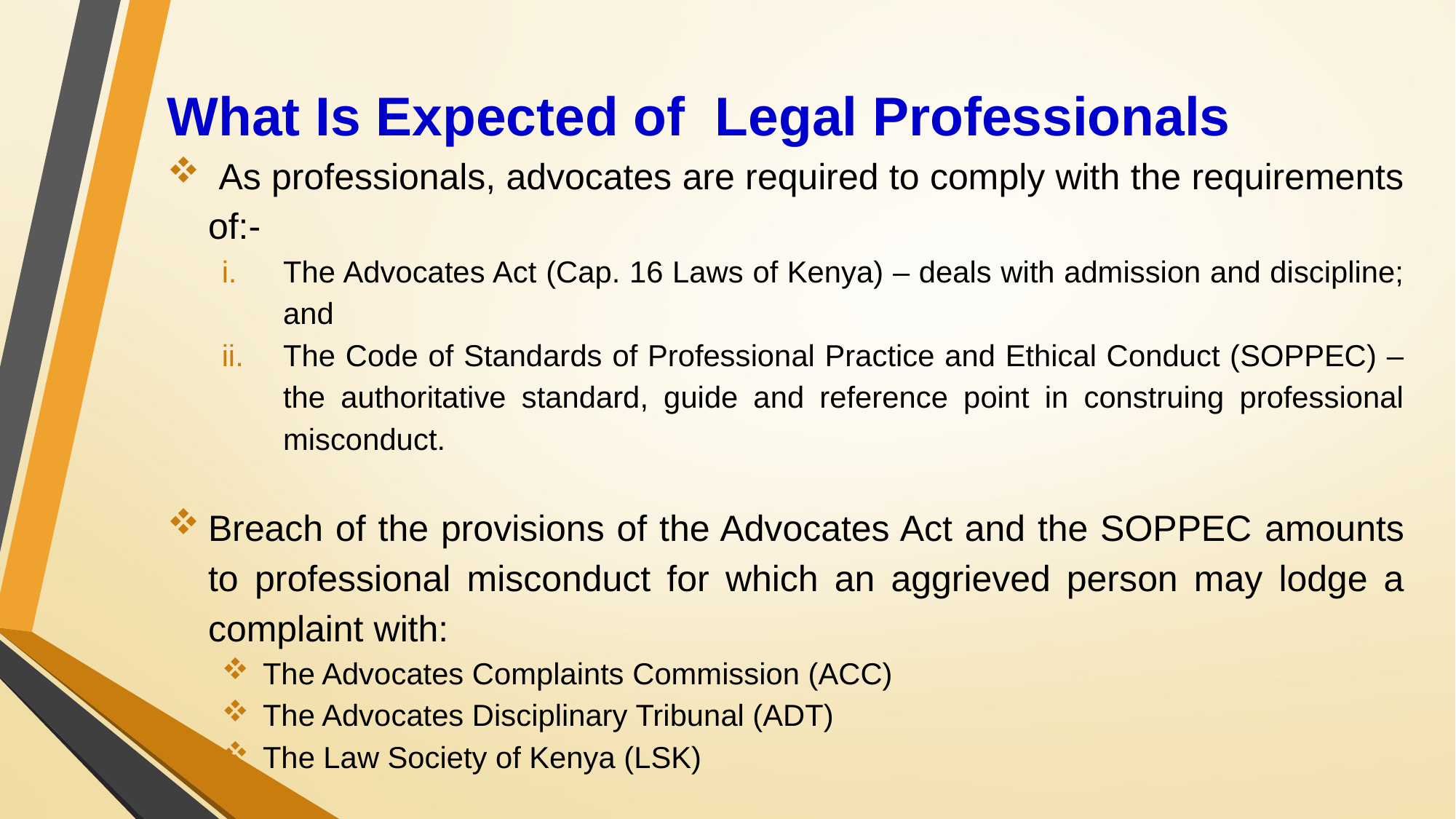

What Is Expected of  Legal Professionals
 As professionals, advocates are required to comply with the requirements of:-
The Advocates Act (Cap. 16 Laws of Kenya) – deals with admission and discipline; and
The Code of Standards of Professional Practice and Ethical Conduct (SOPPEC) – the authoritative standard, guide and reference point in construing professional misconduct.

Breach of the provisions of the Advocates Act and the SOPPEC amounts to professional misconduct for which an aggrieved person may lodge a complaint with:
The Advocates Complaints Commission (ACC)
The Advocates Disciplinary Tribunal (ADT)
The Law Society of Kenya (LSK)